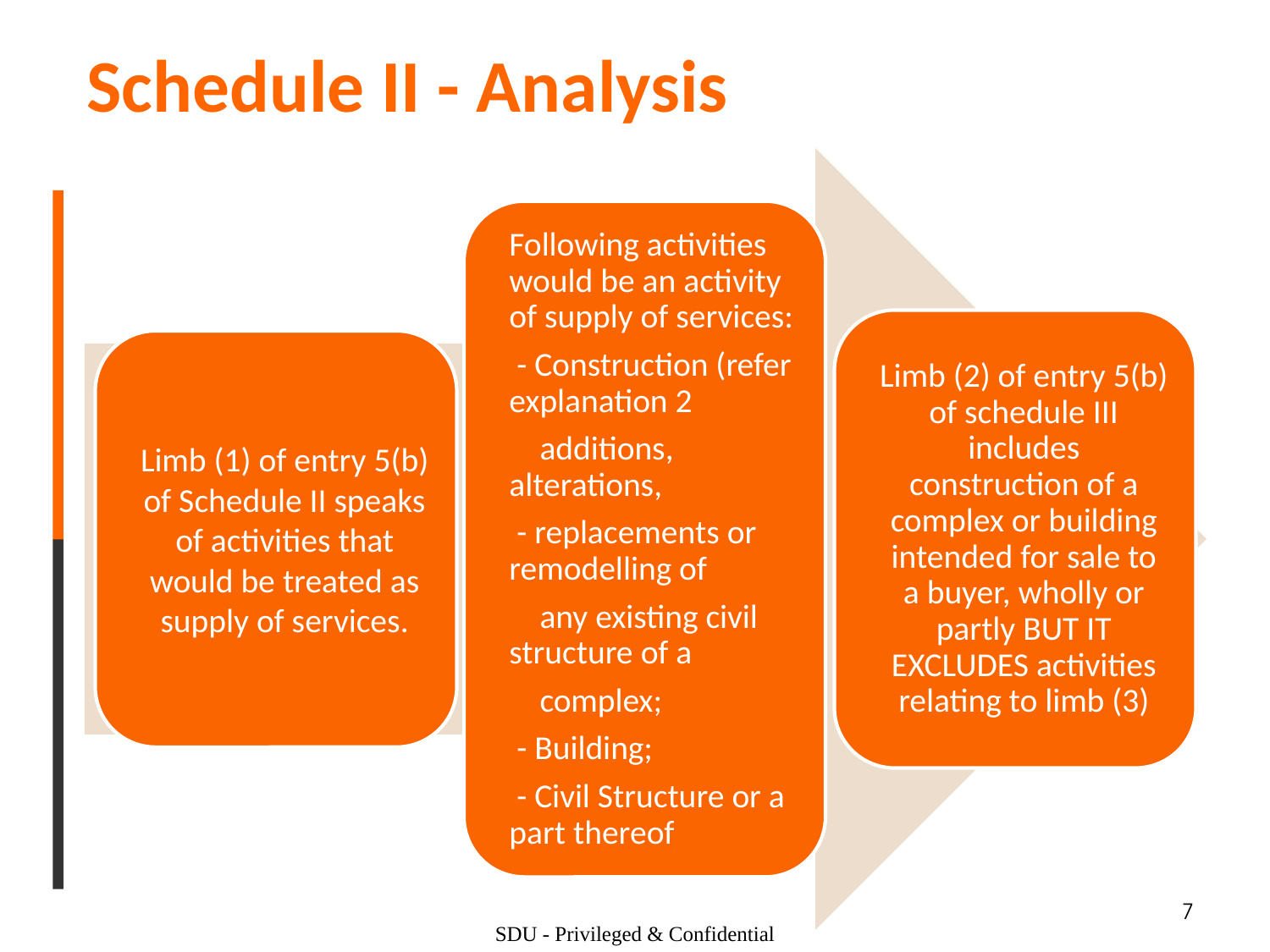

Schedule II - Analysis
Limb (1) of entry 5(b) of Schedule II speaks of activities that would be treated as supply of services.
Limb (2) of entry 5(b) of schedule III includes construction of a complex or building intended for sale to a buyer, wholly or partly BUT IT EXCLUDES activities relating to limb (3)
Following activities would be an activity of supply of services:
 - Construction (refer explanation 2
    additions, alterations,
 - replacements or remodelling of
    any existing civil structure of a
    complex;
 - Building;
 - Civil Structure or a part thereof
7
SDU - Privileged & Confidential